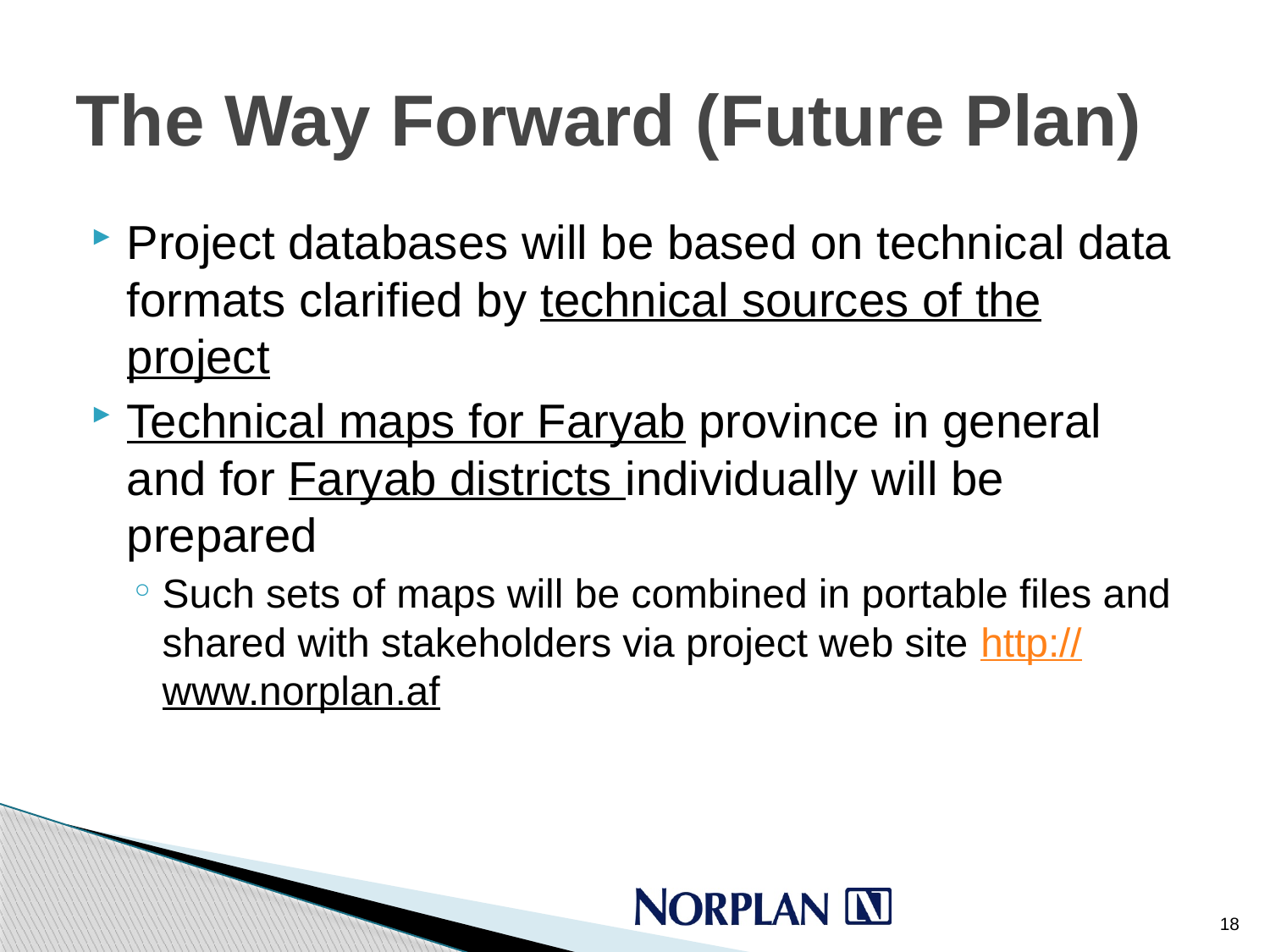

# The Way Forward (Future Plan)
Project databases will be based on technical data formats clarified by technical sources of the project
Technical maps for Faryab province in general and for Faryab districts individually will be prepared
Such sets of maps will be combined in portable files and shared with stakeholders via project web site http://www.norplan.af
18